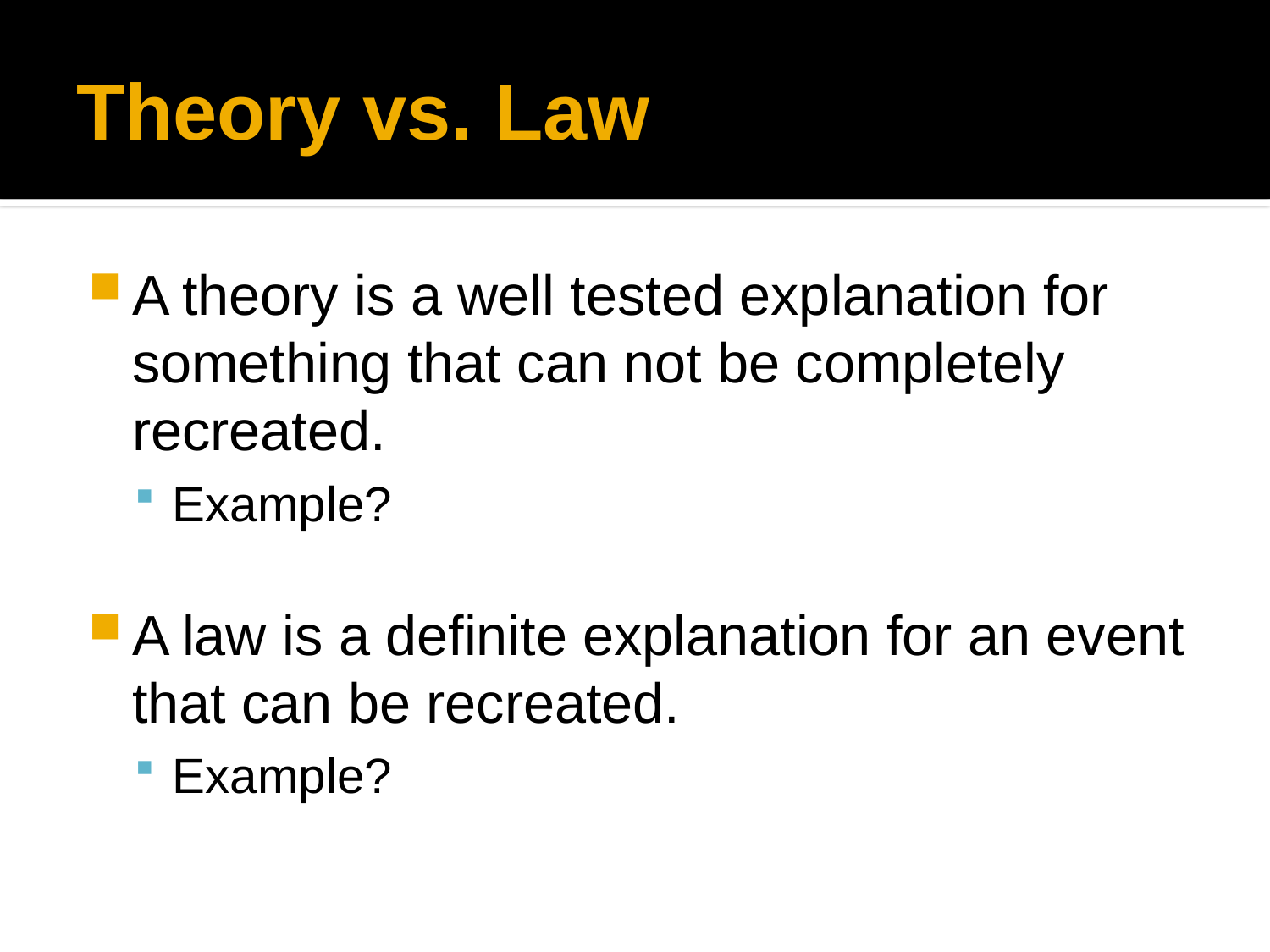

# Theory vs. Law
A theory is a well tested explanation for something that can not be completely recreated.
Example?

A law is a definite explanation for an event that can be recreated.
Example?